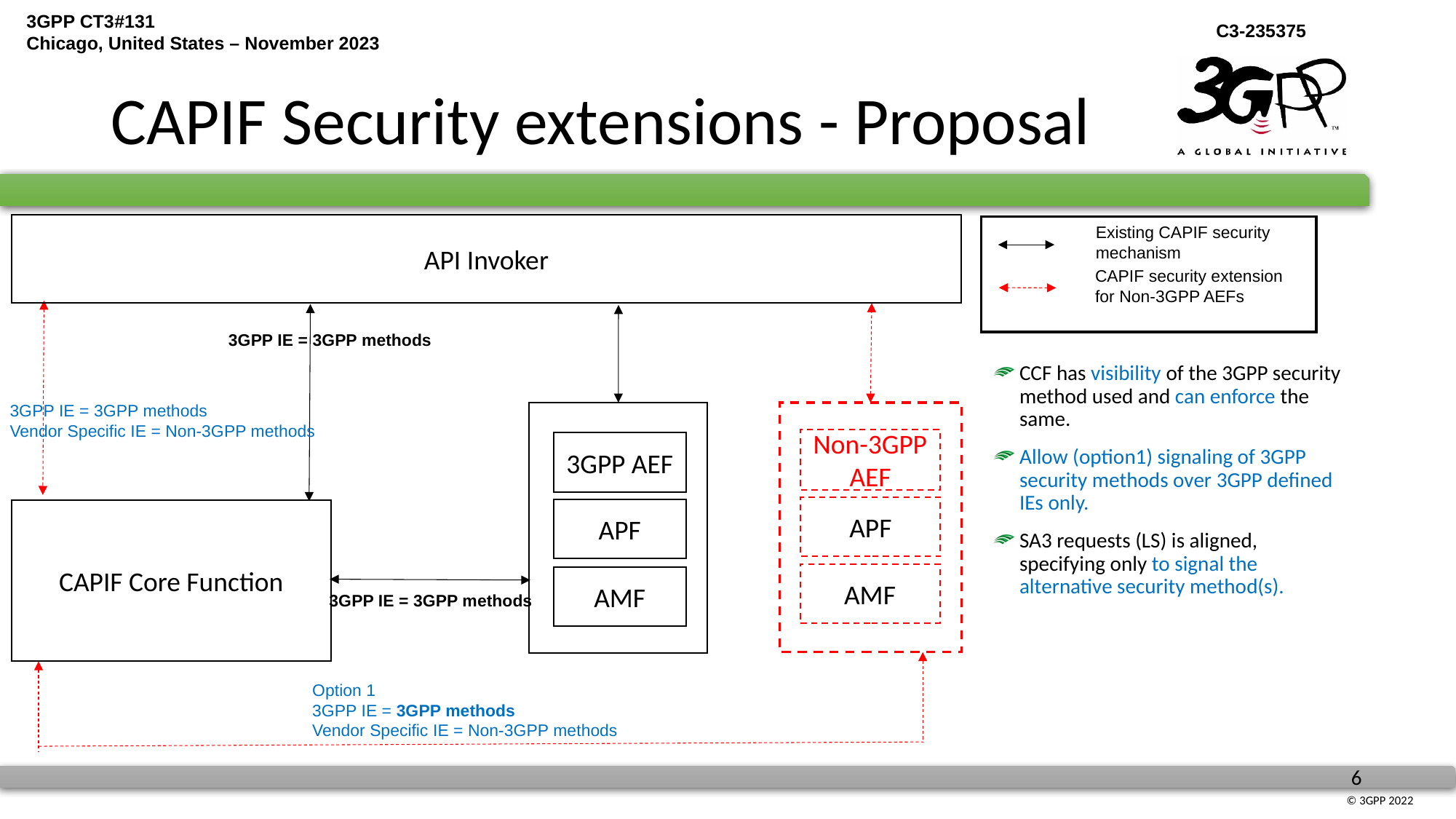

# CAPIF Security extensions - Proposal
API Invoker

Existing CAPIF security mechanism
CAPIF security extension for Non-3GPP AEFs
3GPP IE = 3GPP methods
CCF has visibility of the 3GPP security method used and can enforce the same.
Allow (option1) signaling of 3GPP security methods over 3GPP defined IEs only.
SA3 requests (LS) is aligned, specifying only to signal the alternative security method(s).
3GPP IE = 3GPP methods
Vendor Specific IE = Non-3GPP methods

Non-3GPP AEF
3GPP AEF
APF
APF
CAPIF Core Function
AMF
AMF
3GPP IE = 3GPP methods
Option 1
3GPP IE = 3GPP methods
Vendor Specific IE = Non-3GPP methods